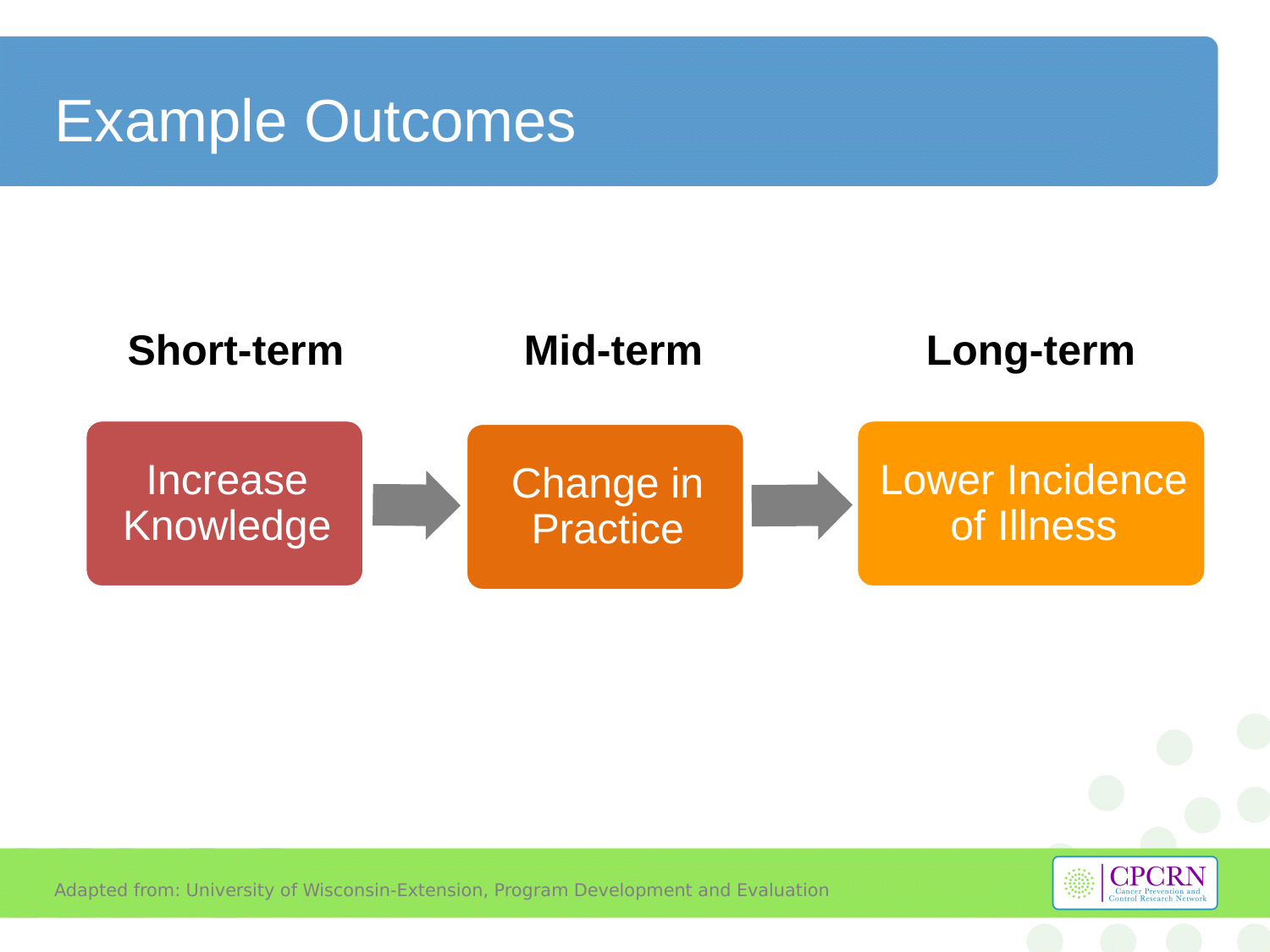

# Example Outcomes
Increase Knowledge

Change in Practice

Lower Incidence of Illness
Short-term
 Mid-term
Long-term
Adapted from: University of Wisconsin-Extension, Program Development and Evaluation